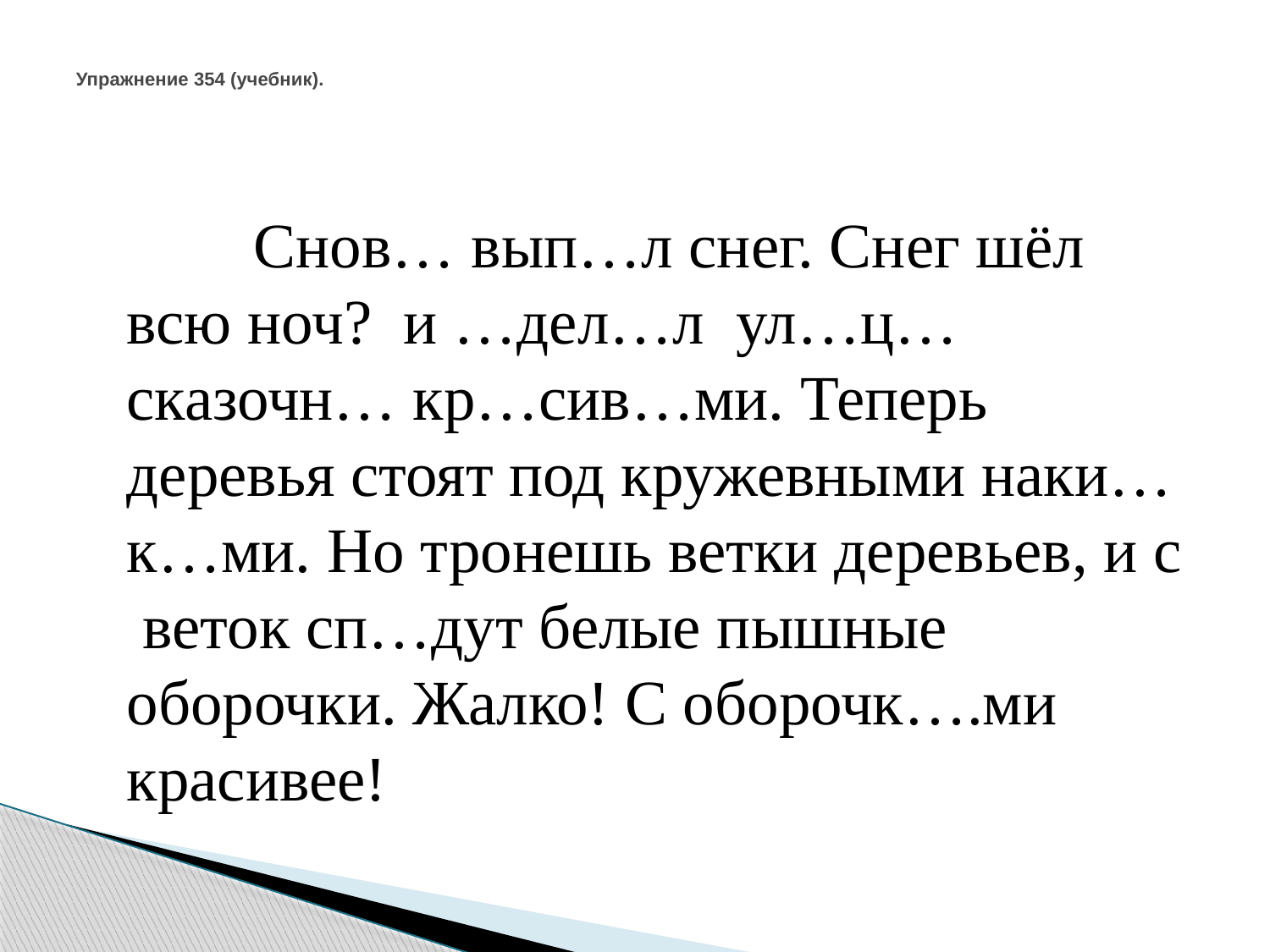

# Упражнение 354 (учебник).
		Снов… вып…л снег. Снег шёл всю ноч?  и …дел…л  ул…ц… сказочн… кр…сив…ми. Теперь деревья стоят под кружевными наки…к…ми. Но тронешь ветки деревьев, и с  веток сп…дут белые пышные оборочки. Жалко! С оборочк….ми красивее!